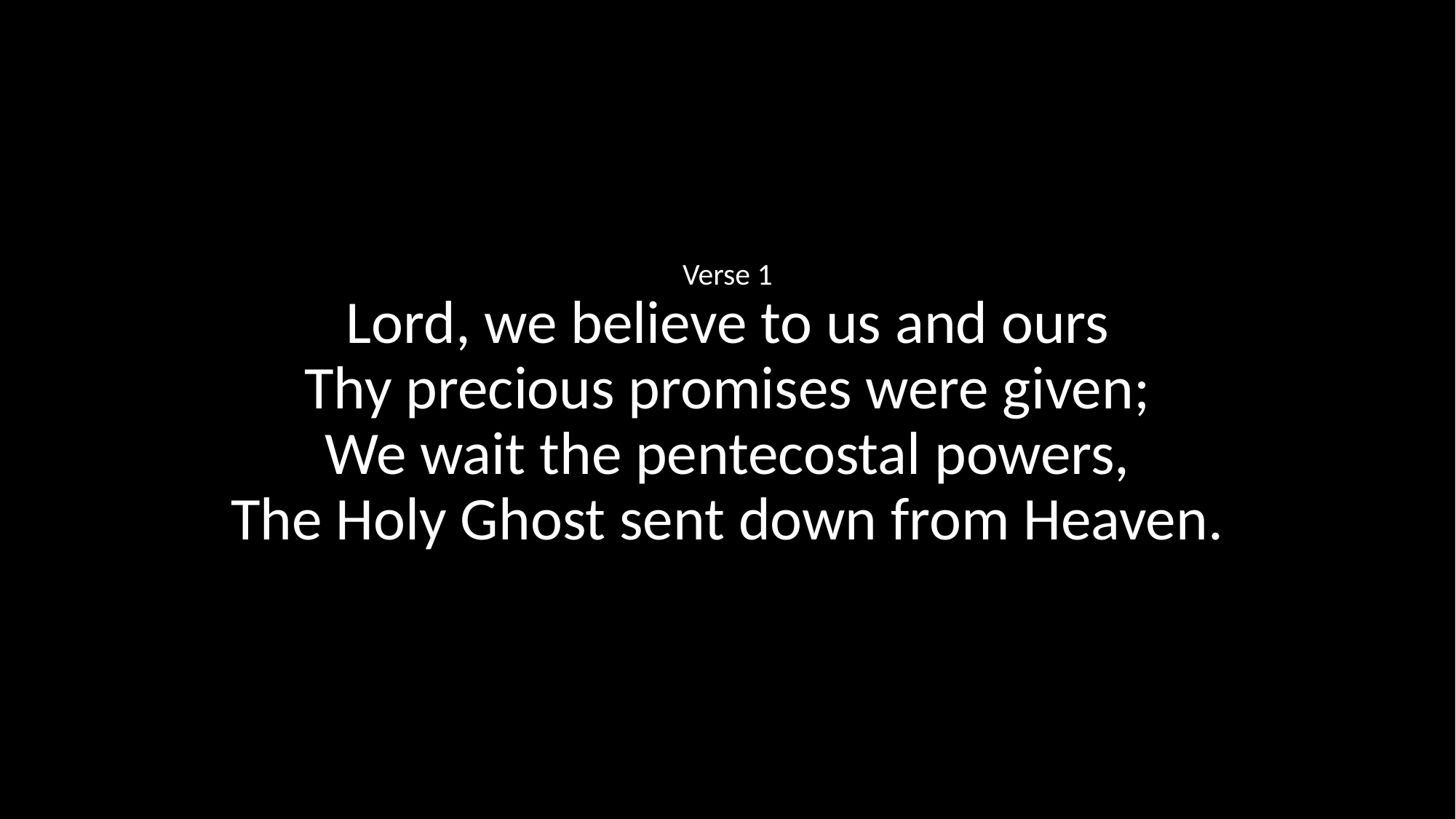

Verse 1
Lord, we believe to us and ours
Thy precious promises were given;
We wait the pentecostal powers,
The Holy Ghost sent down from Heaven.